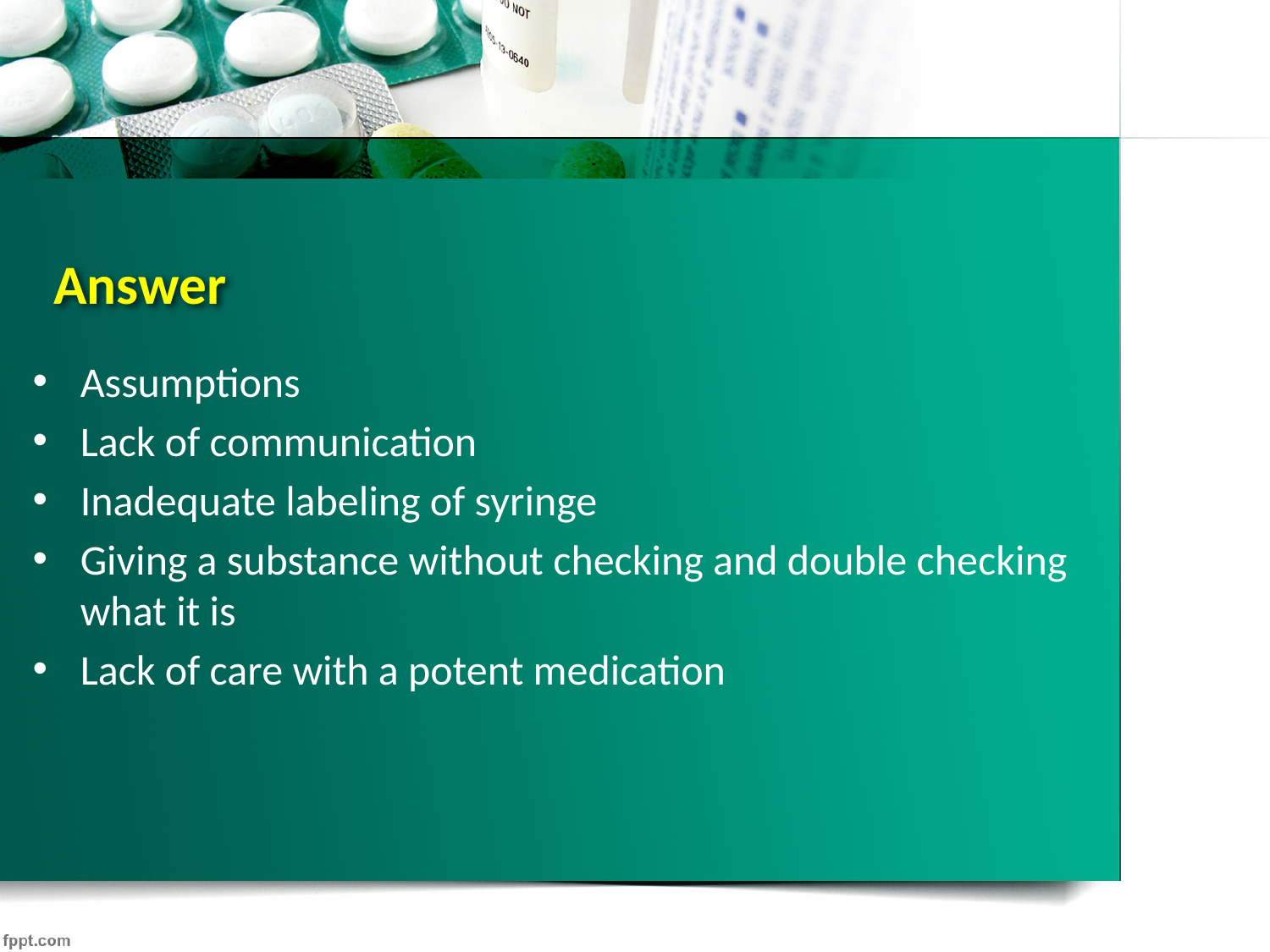

# Answer
Assumptions
Lack of communication
Inadequate labeling of syringe
Giving a substance without checking and double checking what it is
Lack of care with a potent medication